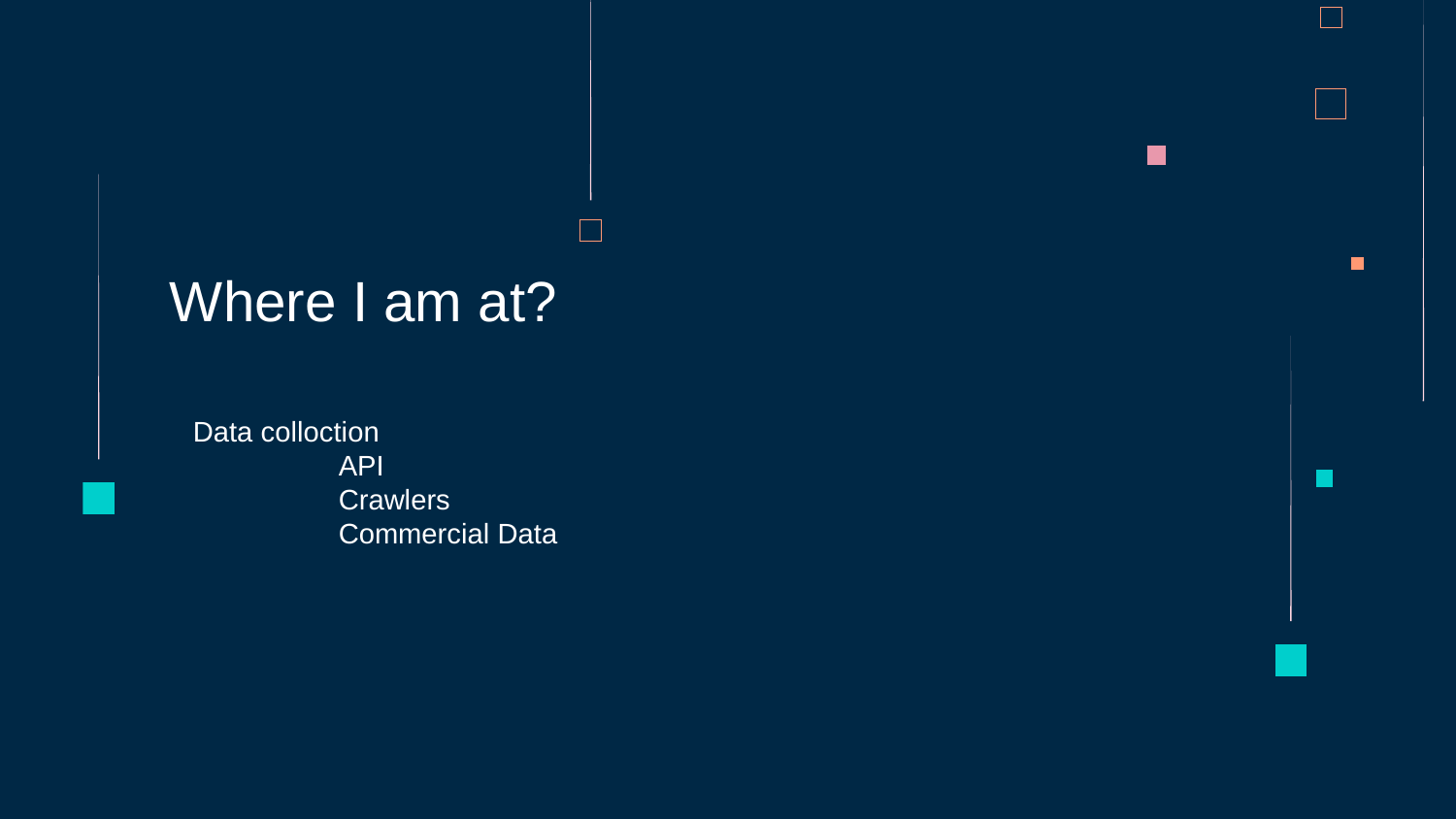

Where I am at?
Data colloction
	API
	Crawlers
	Commercial Data